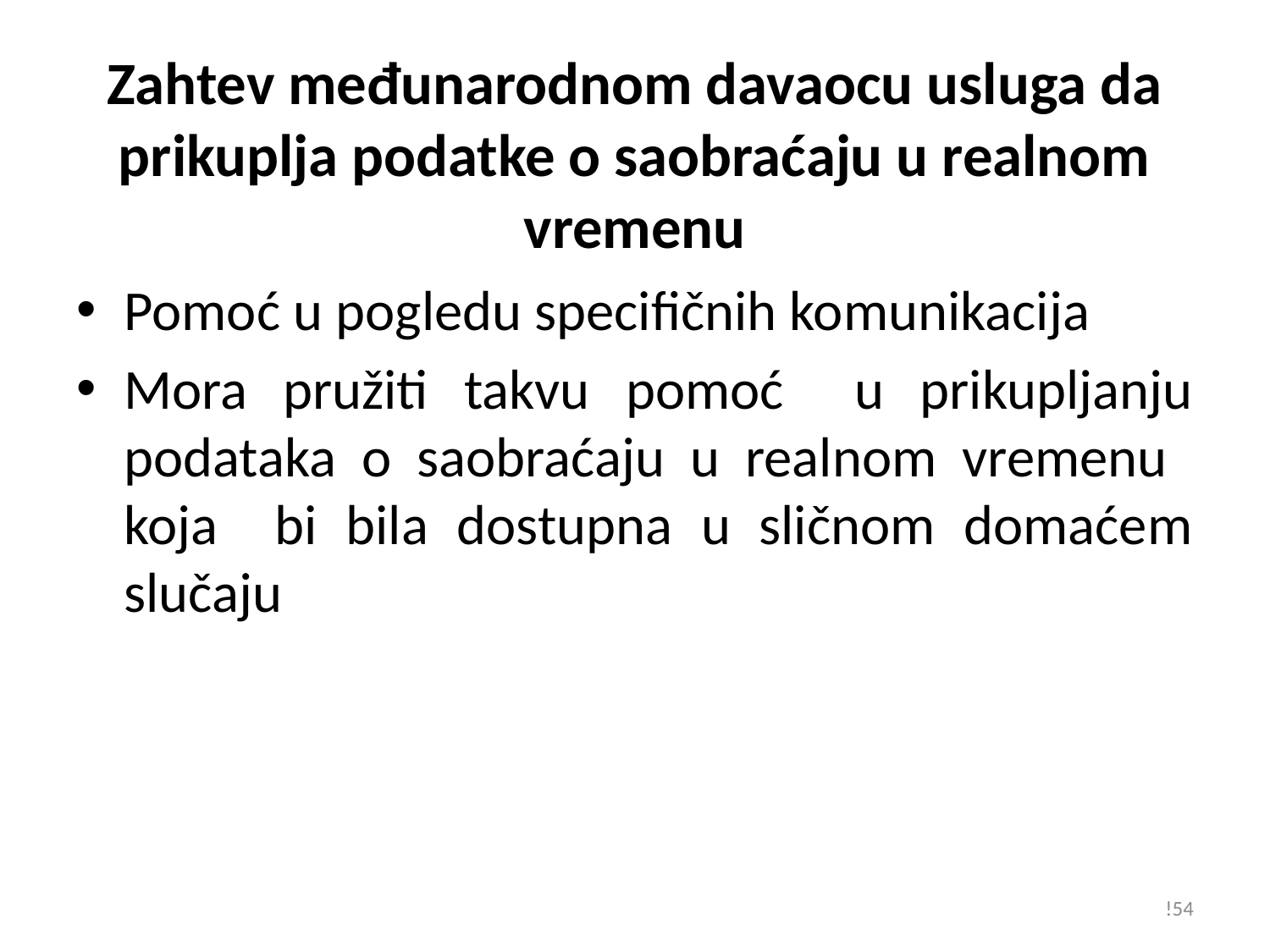

# Zahtev međunarodnom davaocu usluga da prikuplja podatke o saobraćaju u realnom vremenu
Pomoć u pogledu specifičnih komunikacija
Mora pružiti takvu pomoć  u prikupljanju podataka o saobraćaju u realnom vremenu  koja  bi bila dostupna u sličnom domaćem slučaju
!54